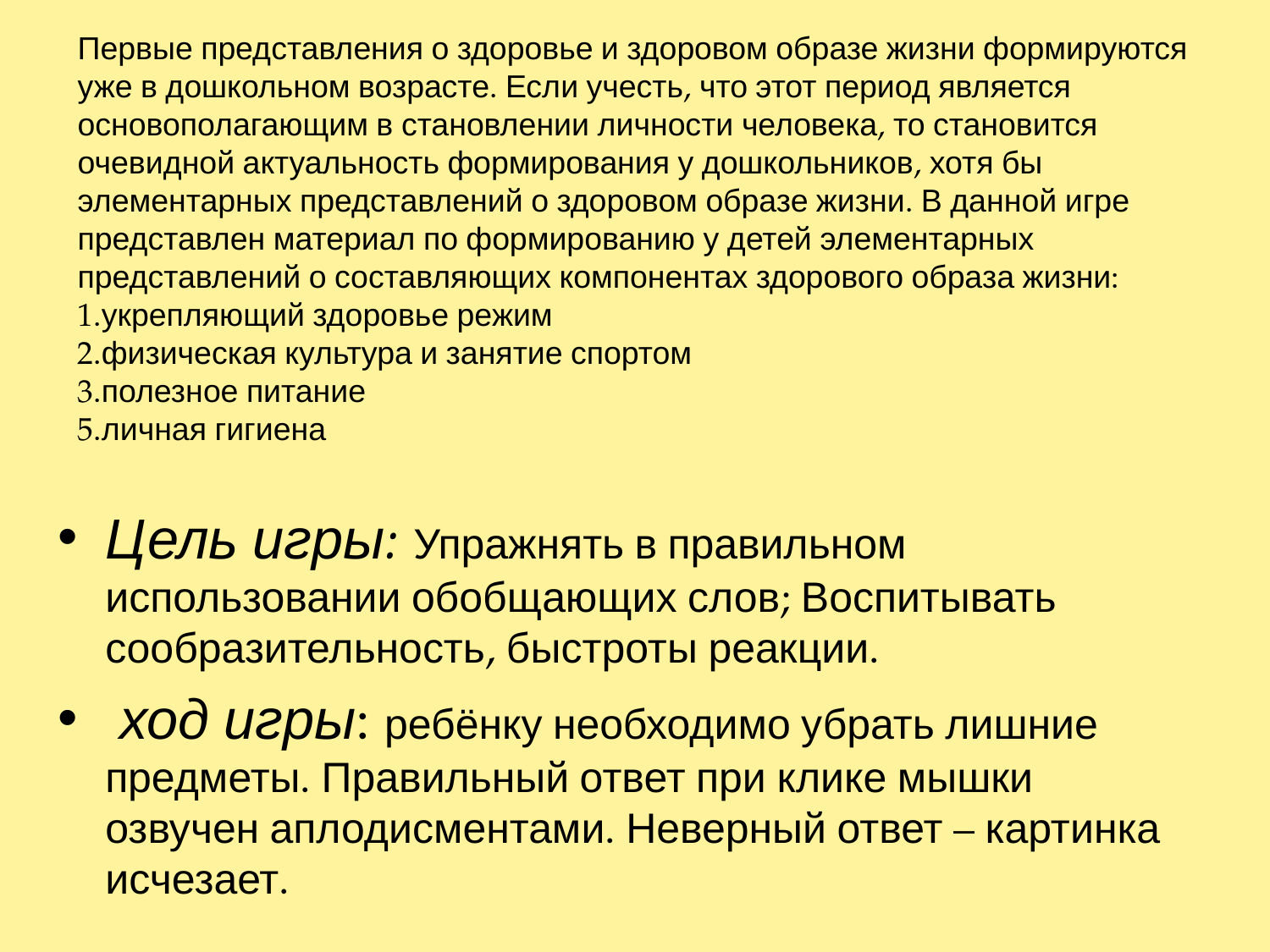

Первые представления о здоровье и здоровом образе жизни формируются уже в дошкольном возрасте. Если учесть, что этот период является основополагающим в становлении личности человека, то становится очевидной актуальность формирования у дошкольников, хотя бы элементарных представлений о здоровом образе жизни. В данной игре представлен материал по формированию у детей элементарных представлений о составляющих компонентах здорового образа жизни:
1.укрепляющий здоровье режим
2.физическая культура и занятие спортом
3.полезное питание
5.личная гигиена
Цель игры: Упражнять в правильном использовании обобщающих слов; Воспитывать сообразительность, быстроты реакции.
 ход игры: ребёнку необходимо убрать лишние предметы. Правильный ответ при клике мышки озвучен аплодисментами. Неверный ответ – картинка исчезает.